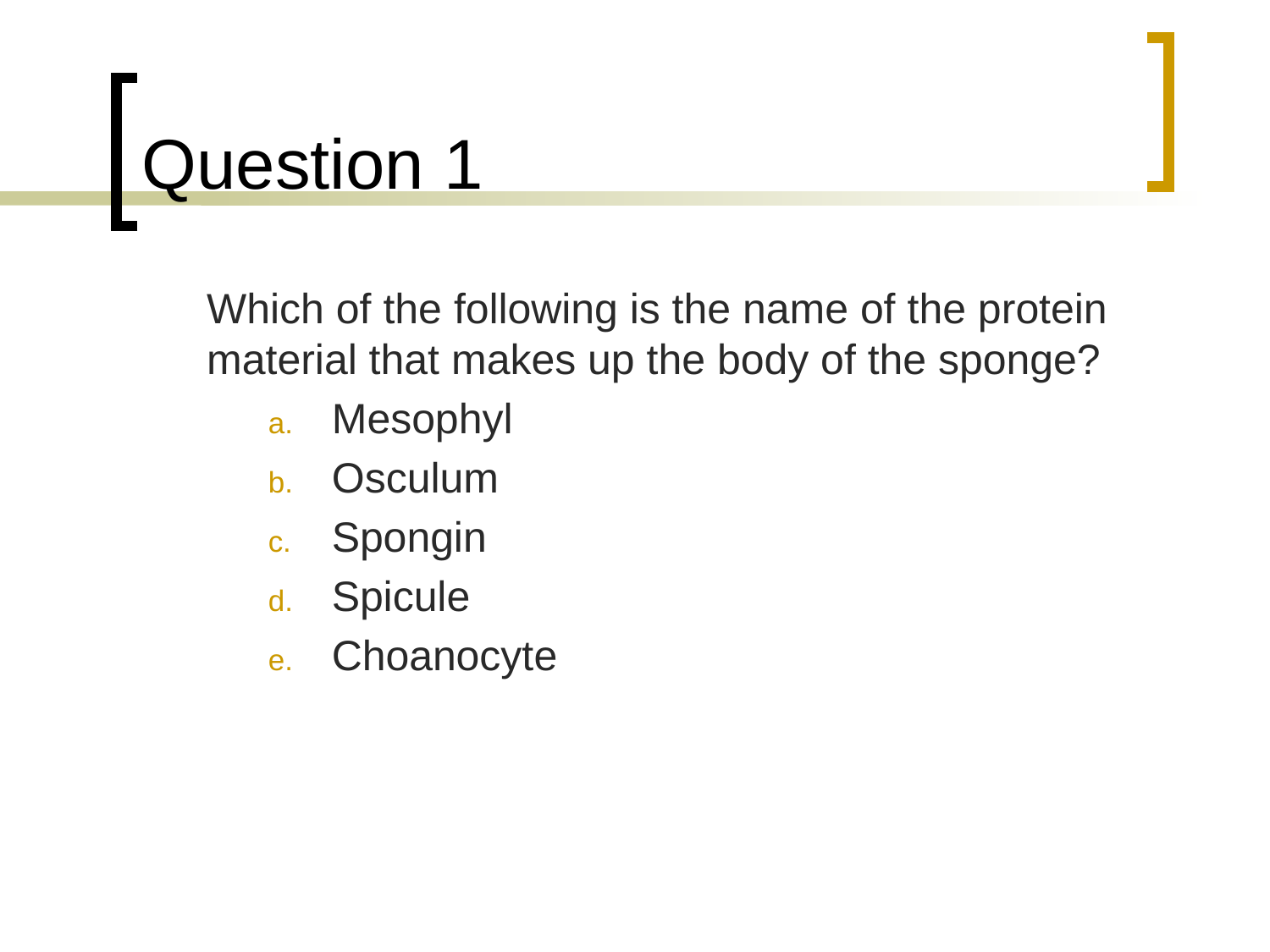

# Question 1
	Which of the following is the name of the protein material that makes up the body of the sponge?
Mesophyl
Osculum
Spongin
Spicule
Choanocyte